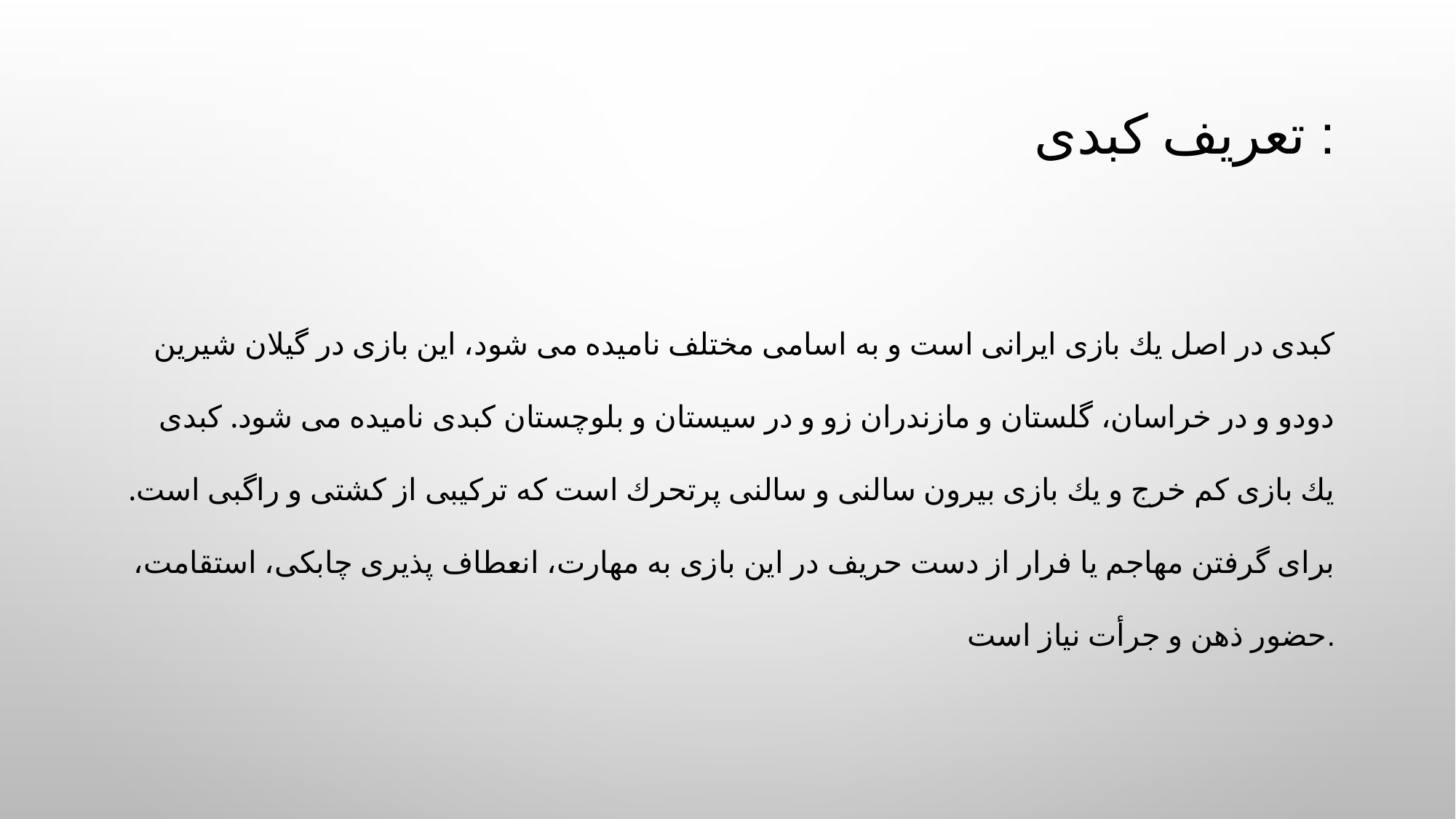

# تعریف كبدی :
كبدی در اصل یك بازی ایرانی است و به اسامی مختلف نامیده می شود، این بازی در گیلان شیرین دودو و در خراسان، گلستان و مازندران زو و در سیستان و بلوچستان كبدی نامیده می شود. كبدی یك بازی كم خرج و یك بازی بیرون سالنی و سالنی پرتحرك است كه تركیبی از كشتی و راگبی است. برای گرفتن مهاجم یا فرار از دست حریف در این بازی به مهارت، انعطاف پذیری چابكی، استقامت، حضور ذهن و جرأت نیاز است.